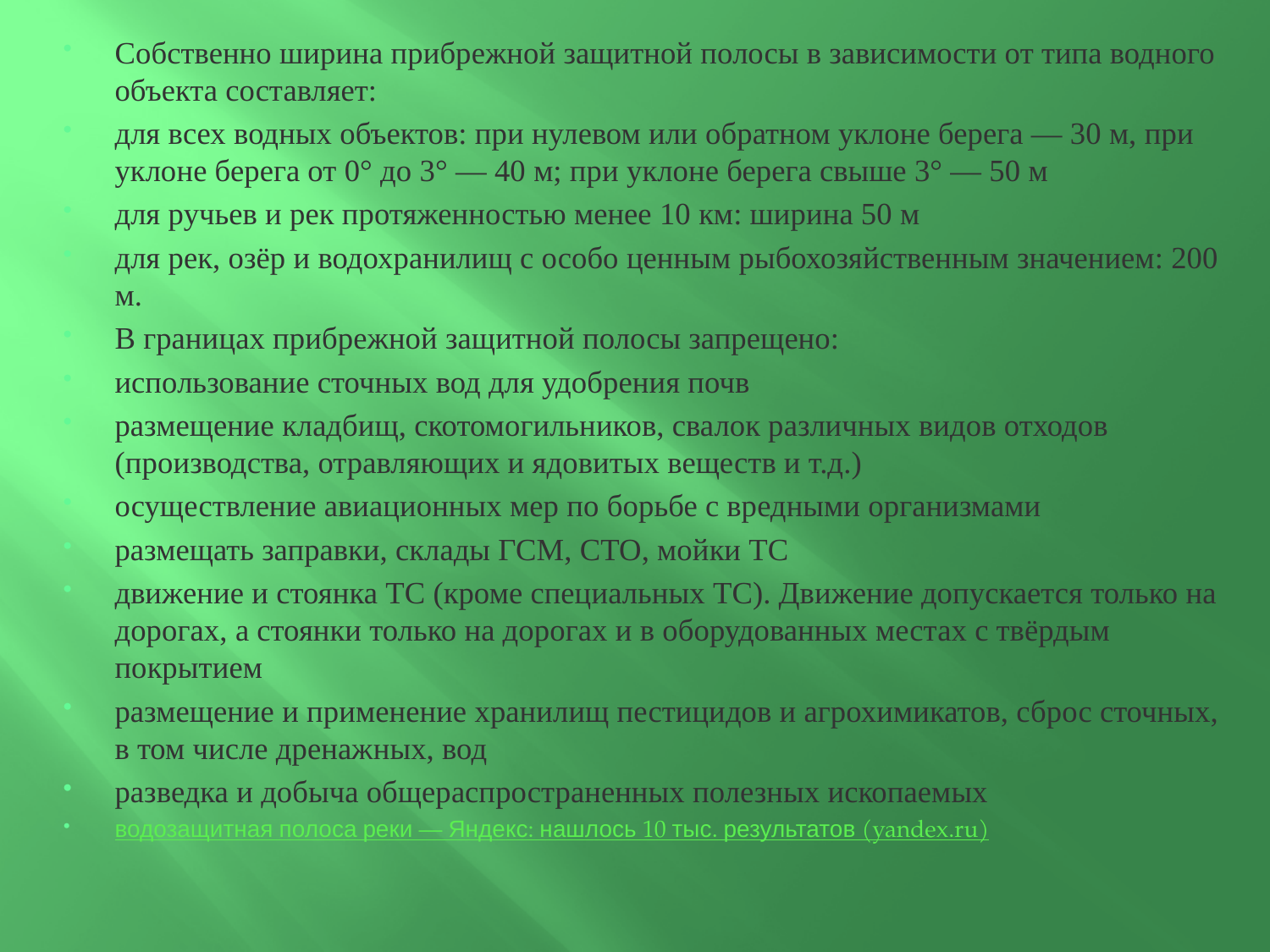

Собственно ширина прибрежной защитной полосы в зависимости от типа водного объекта составляет:
для всех водных объектов: при нулевом или обратном уклоне берега — 30 м, при уклоне берега от 0° до 3° — 40 м; при уклоне берега свыше 3° — 50 м
для ручьев и рек протяженностью менее 10 км: ширина 50 м
для рек, озёр и водохранилищ с особо ценным рыбохозяйственным значением: 200 м.
В границах прибрежной защитной полосы запрещено:
использование сточных вод для удобрения почв
размещение кладбищ, скотомогильников, свалок различных видов отходов (производства, отравляющих и ядовитых веществ и т.д.)
осуществление авиационных мер по борьбе с вредными организмами
размещать заправки, склады ГСМ, СТО, мойки ТС
движение и стоянка ТС (кроме специальных ТС). Движение допускается только на дорогах, а стоянки только на дорогах и в оборудованных местах с твёрдым покрытием
размещение и применение хранилищ пестицидов и агрохимикатов, сброс сточных, в том числе дренажных, вод
разведка и добыча общераспространенных полезных ископаемых
водозащитная полоса реки — Яндекс: нашлось 10 тыс. результатов (yandex.ru)